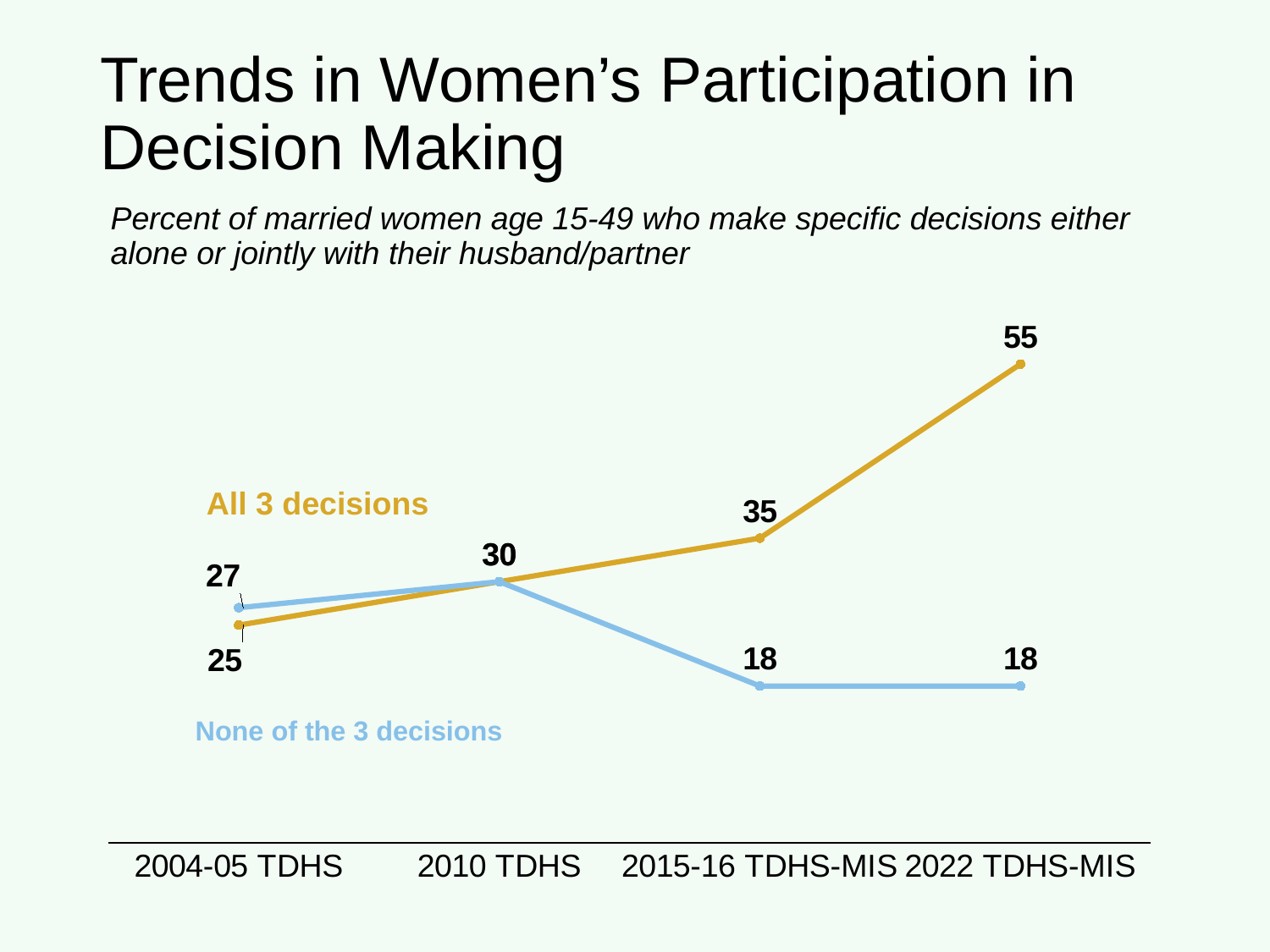

# Trends in Women’s Participation in Decision Making
Percent of married women age 15-49 who make specific decisions either alone or jointly with their husband/partner

### Chart

| Category | All 3 decisions | None of the 3 decisions |
|---|---|---|
| 2004-05 TDHS | 25.0 | 27.0 |
| 2010 TDHS | 30.0 | 30.0 |
| 2015-16 TDHS-MIS | 35.0 | 18.0 |
| 2022 TDHS-MIS | 55.0 | 18.0 |
All 3 decisions
None of the 3 decisions